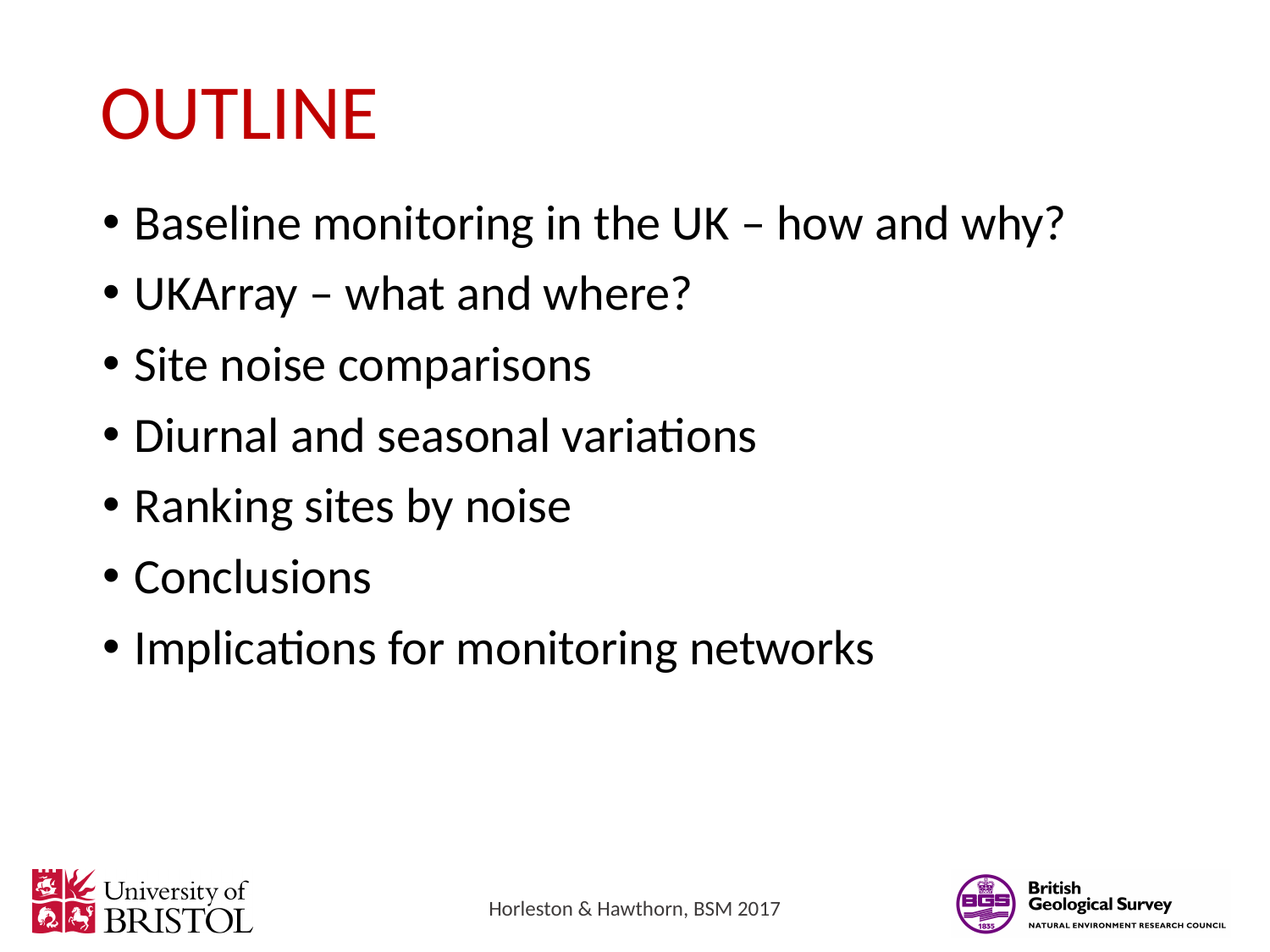

# Outline
Baseline monitoring in the UK – how and why?
UKArray – what and where?
Site noise comparisons
Diurnal and seasonal variations
Ranking sites by noise
Conclusions
Implications for monitoring networks
Horleston & Hawthorn, BSM 2017